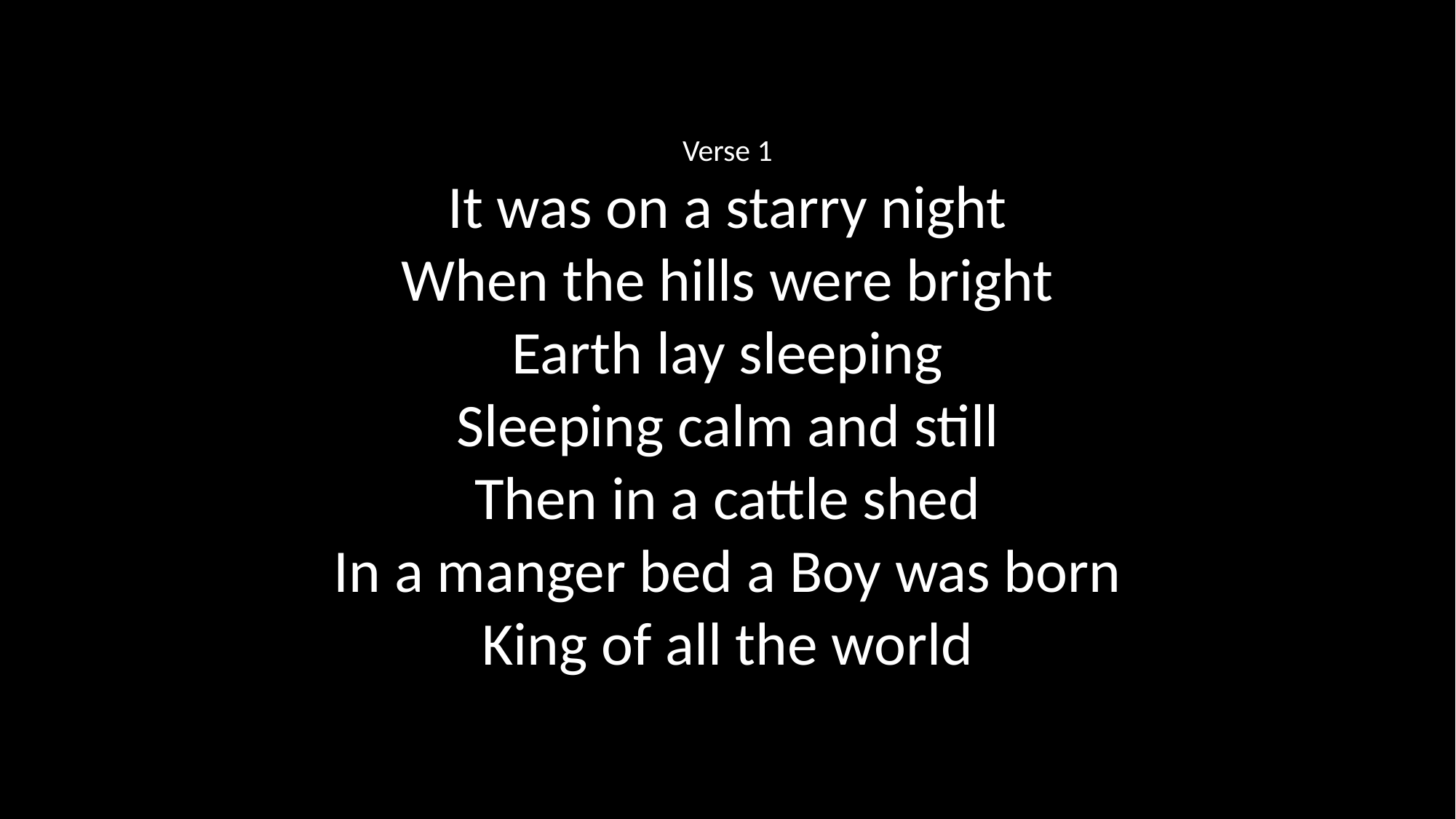

Verse 1
It was on a starry night
When the hills were bright
Earth lay sleeping
Sleeping calm and still
Then in a cattle shed
In a manger bed a Boy was born
King of all the world